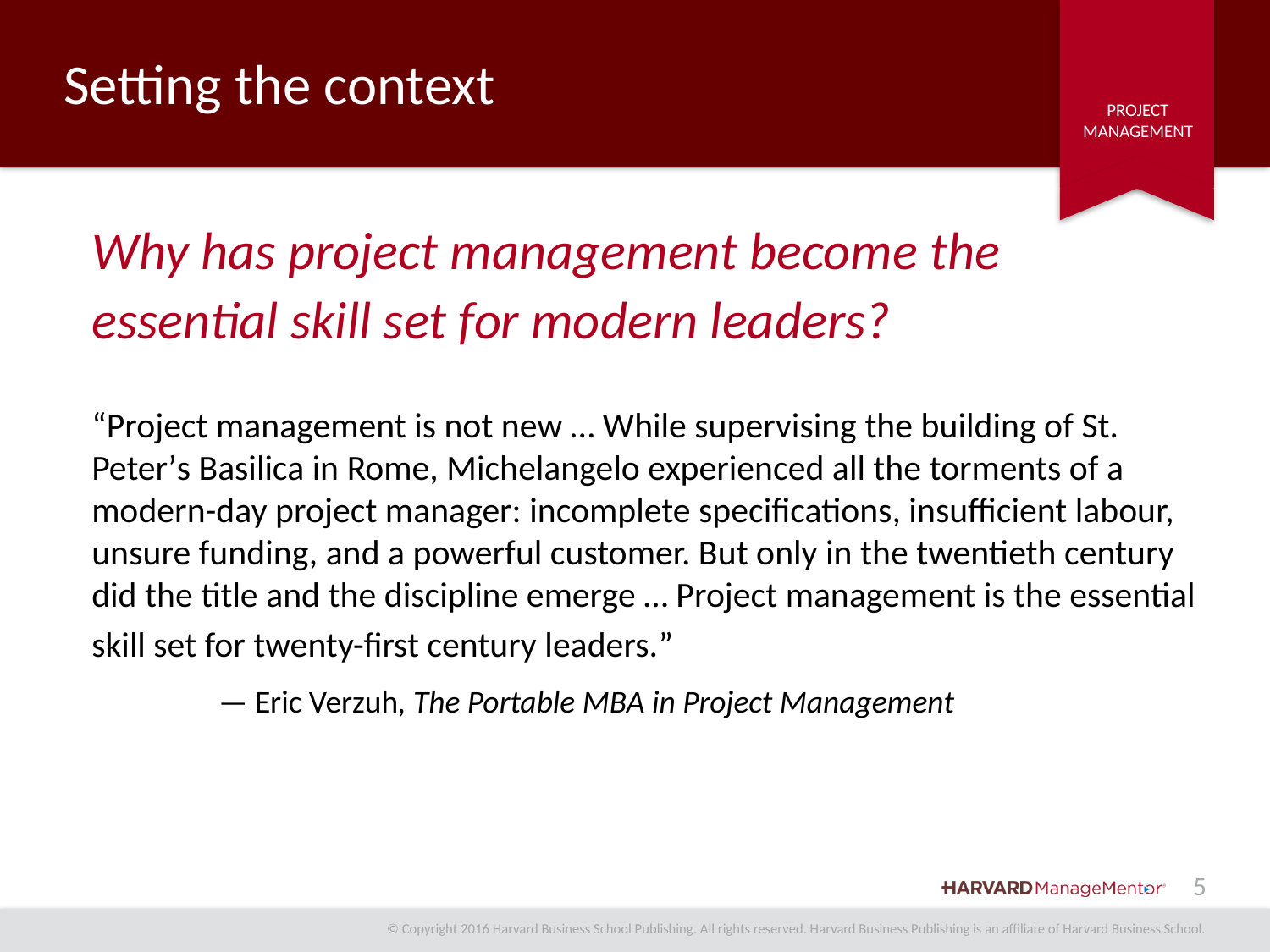

# Setting the context
Why has project management become the essential skill set for modern leaders?
“Project management is not new … While supervising the building of St. Peter’s Basilica in Rome, Michelangelo experienced all the torments of a modern-day project manager: incomplete specifications, insufficient labour, unsure funding, and a powerful customer. But only in the twentieth century did the title and the discipline emerge … Project management is the essential skill set for twenty-first century leaders.”
	— Eric Verzuh, The Portable MBA in Project Management